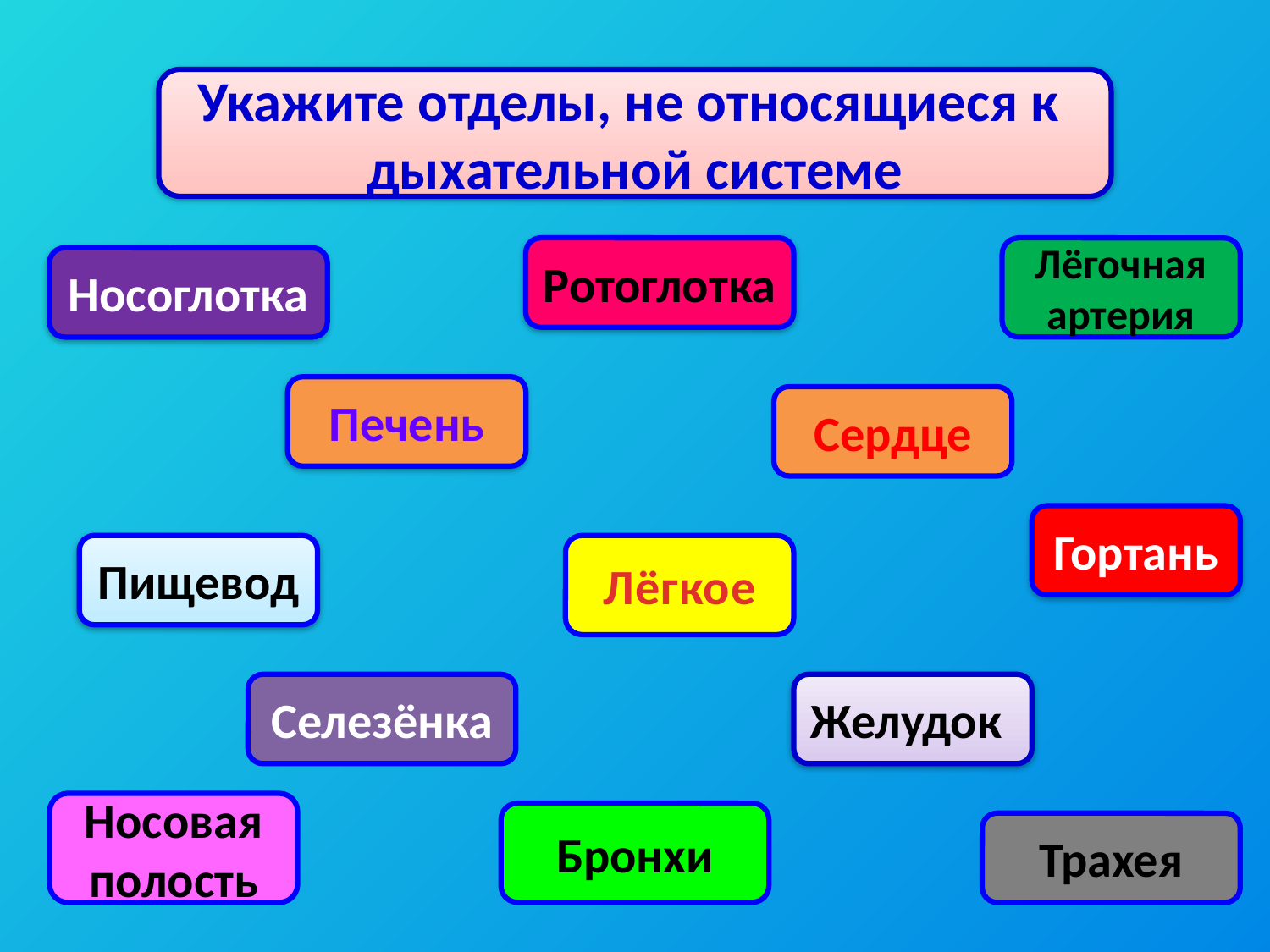

Укажите отделы, не относящиеся к  дыхательной системе
Ротоглотка
Лёгочная артерия
Носоглотка
Печень
Сердце
Гортань
Пищевод
Лёгкое
Селезёнка
Желудок
Носовая полость
Бронхи
Трахея